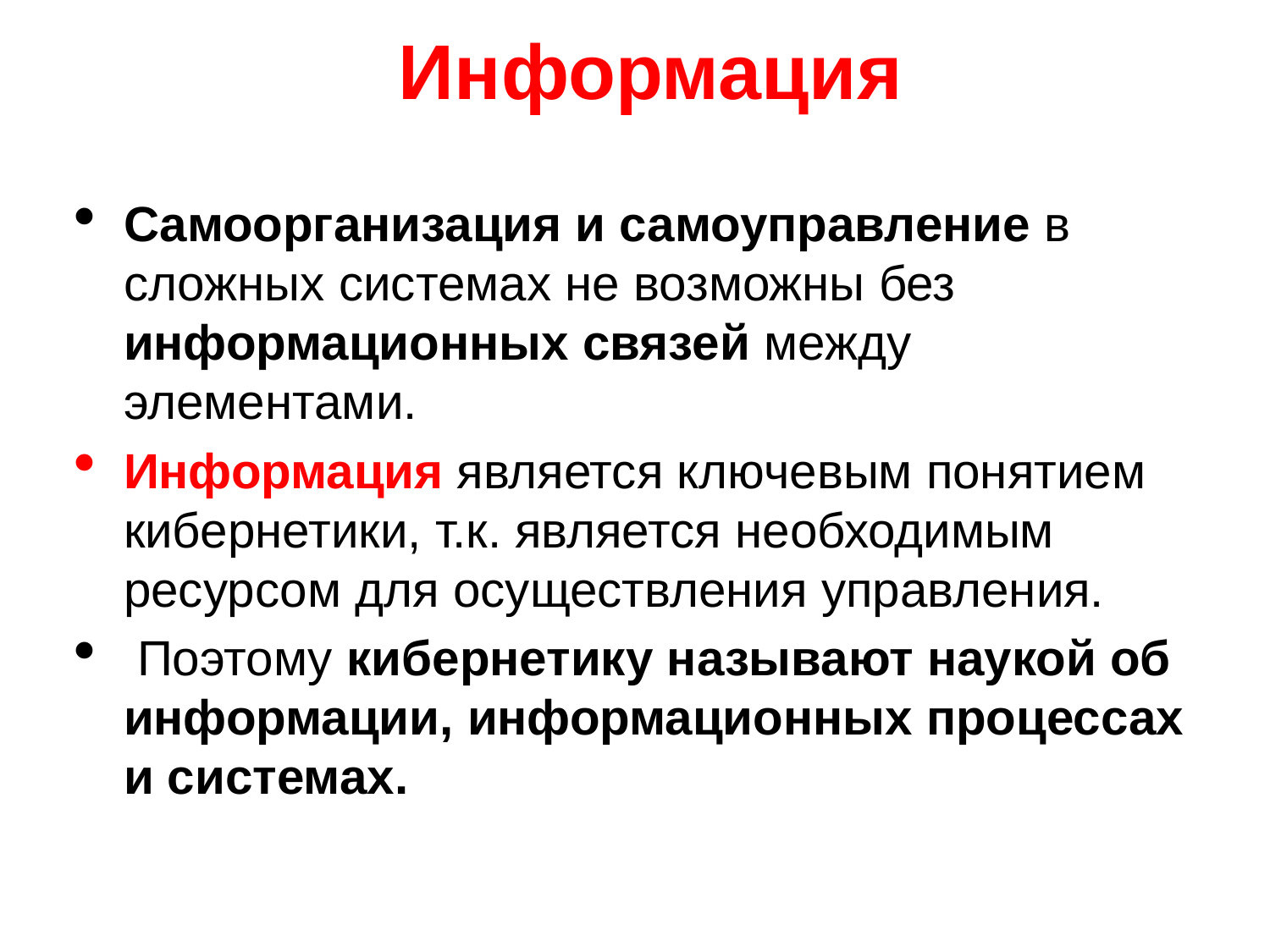

Информация
Самоорганизация и самоуправление в сложных системах не возможны без информационных связей между элементами.
Информация является ключевым понятием кибернетики, т.к. является необходимым ресурсом для осуществления управления.
 Поэтому кибернетику называют наукой об информации, информационных процессах и системах.